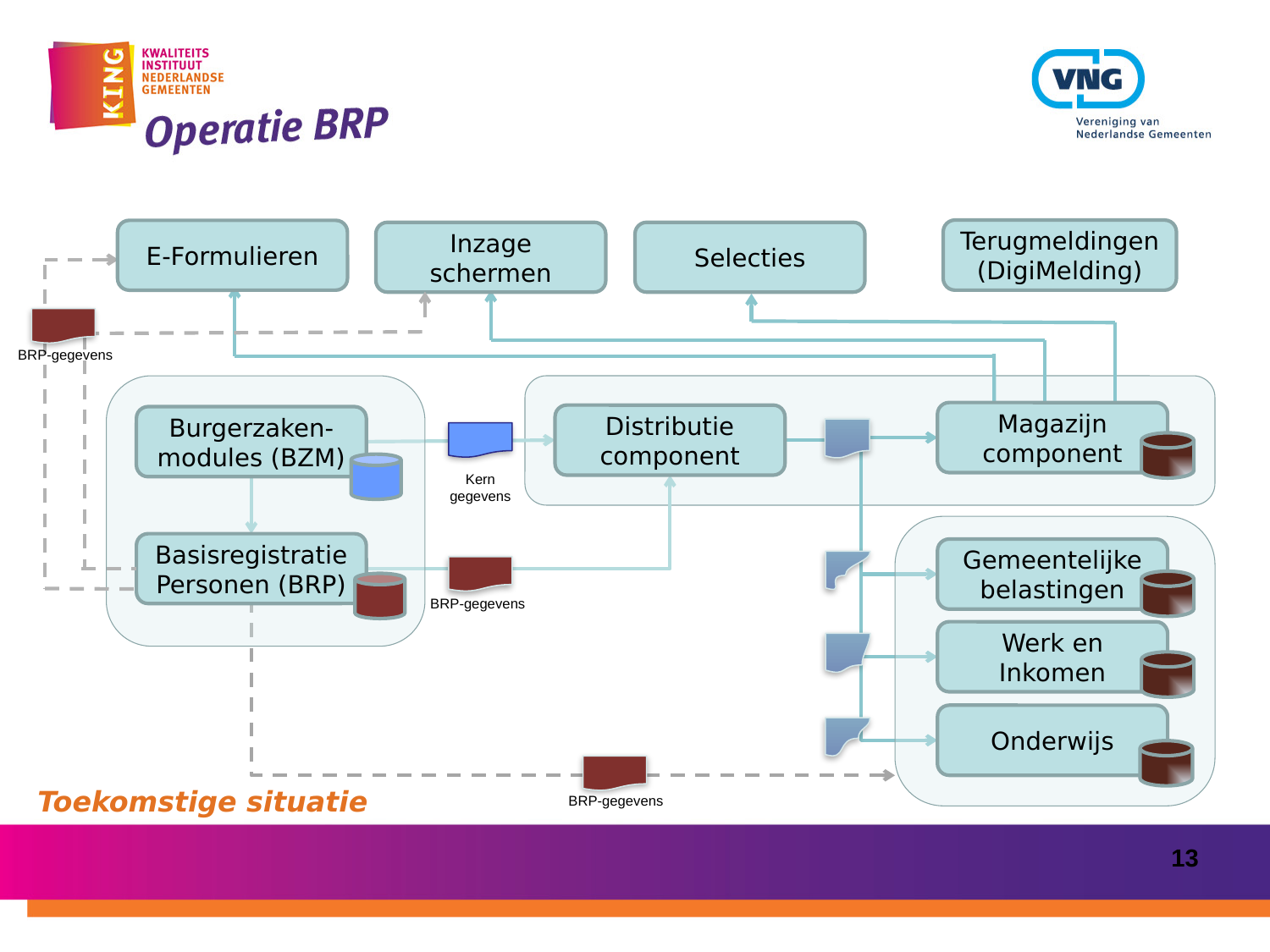

Terugmeldingen (DigiMelding)
E-Formulieren
Inzage schermen
Selecties

BRP-gegevens

Magazijn component

Distributie component
Burgerzaken-modules (BZM)

Kern
gegevens

Gemeentelijke belastingen

Werk en Inkomen

Onderwijs

Basisregistratie Personen (BRP)

BRP-gegevens

# Toekomstige situatie
BRP-gegevens
13